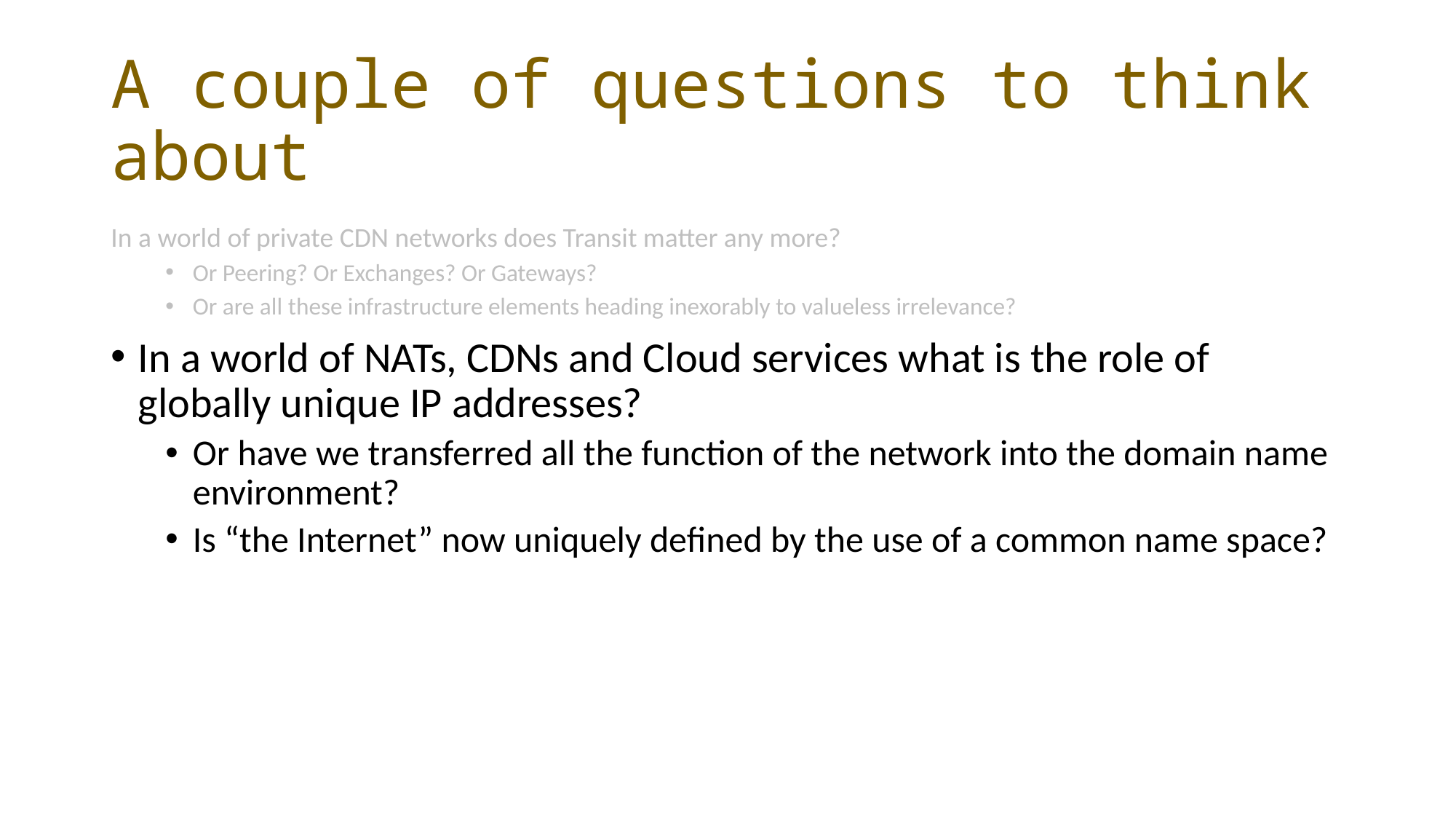

# A couple of questions to think about
In a world of private CDN networks does Transit matter any more?
Or Peering? Or Exchanges? Or Gateways?
Or are all these infrastructure elements heading inexorably to valueless irrelevance?
In a world of NATs, CDNs and Cloud services what is the role of globally unique IP addresses?
Or have we transferred all the function of the network into the domain name environment?
Is “the Internet” now uniquely defined by the use of a common name space?